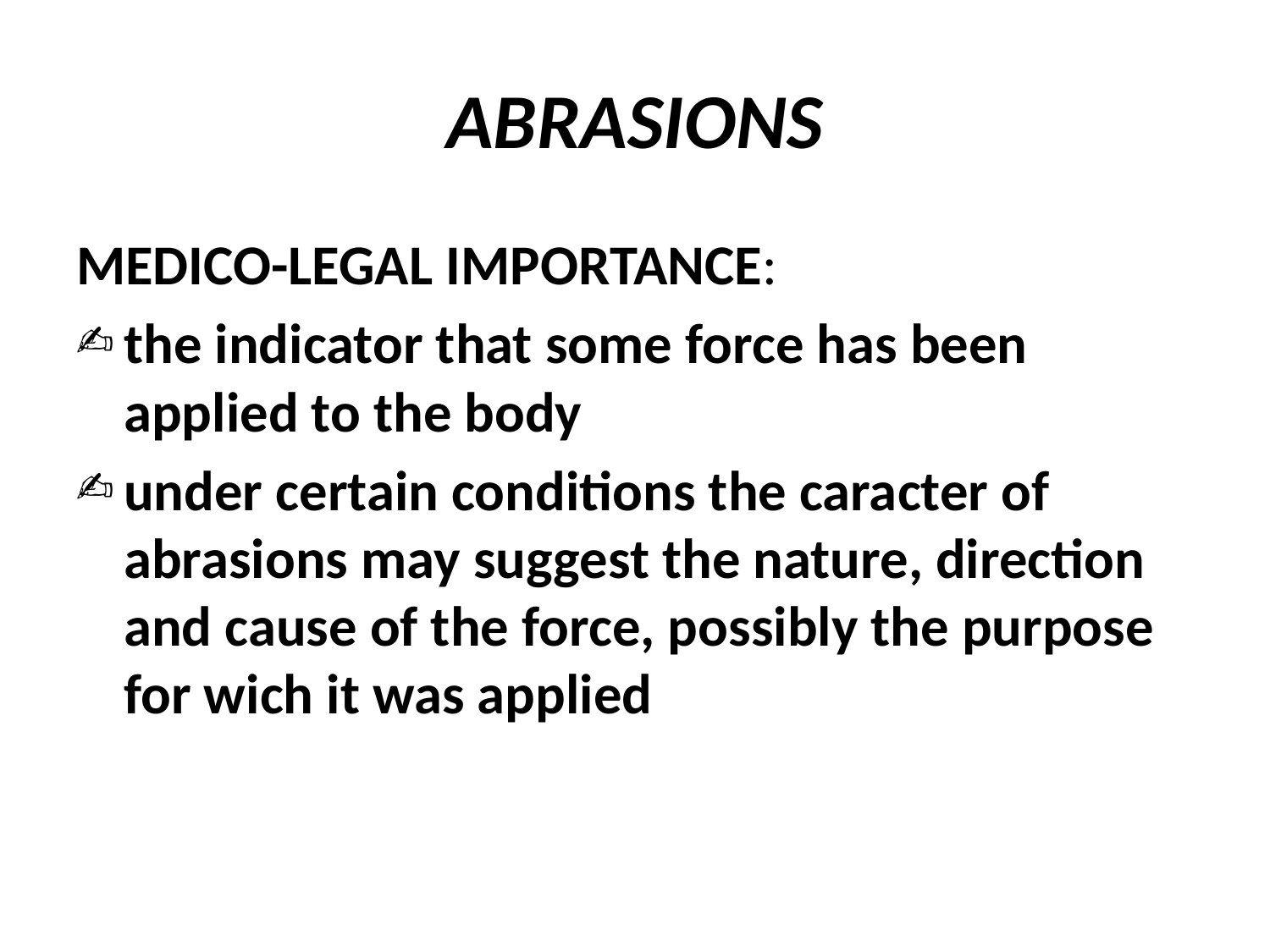

# ABRASIONS
MEDICO-LEGAL IMPORTANCE:
the indicator that some force has been applied to the body
under certain conditions the caracter of abrasions may suggest the nature, direction and cause of the force, possibly the purpose for wich it was applied